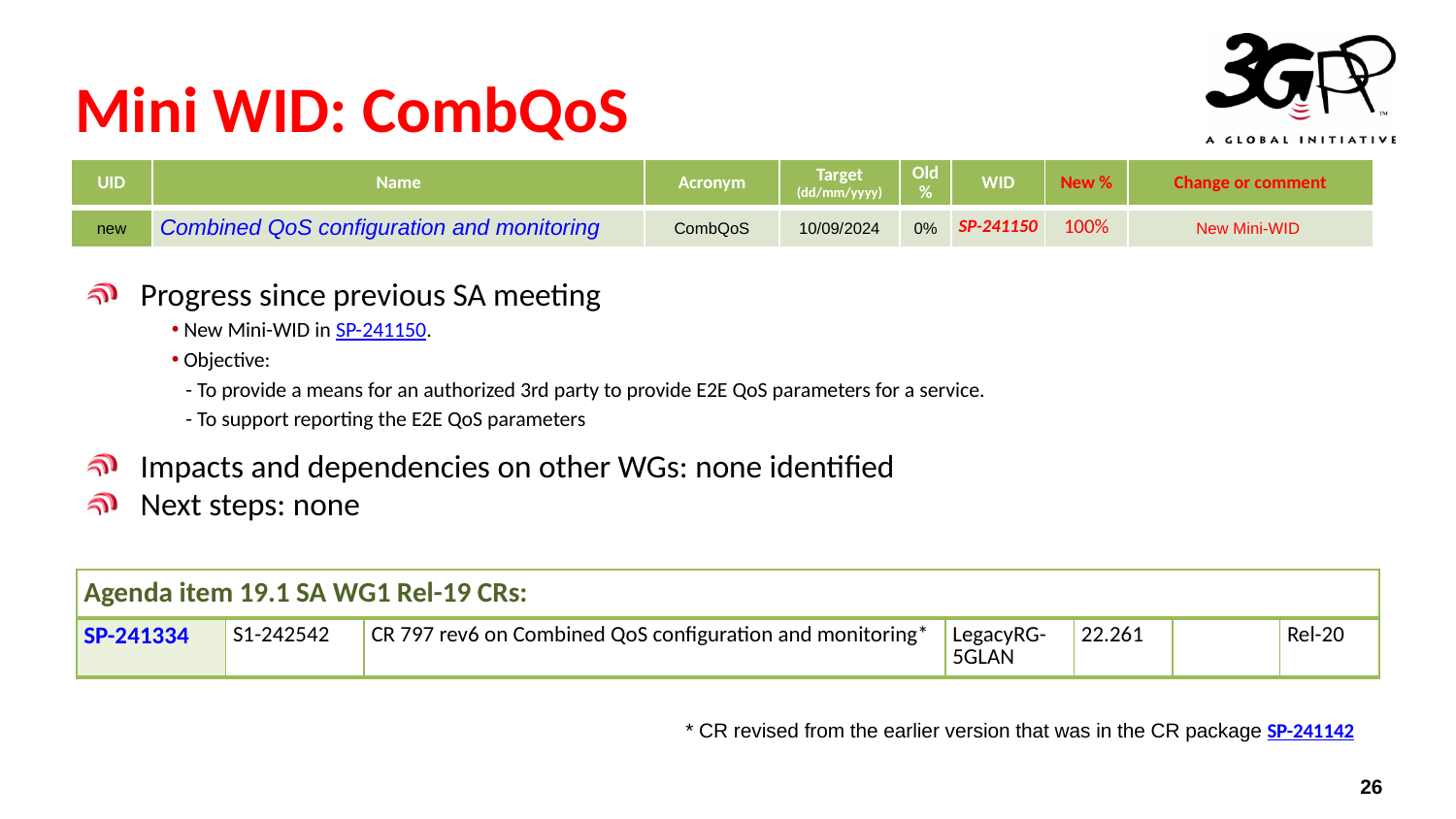

# Mini WID: CombQoS
| UID | Name | Acronym | Target (dd/mm/yyyy) | Old % | WID | New % | Change or comment |
| --- | --- | --- | --- | --- | --- | --- | --- |
| new | Combined QoS configuration and monitoring | CombQoS | 10/09/2024 | 0% | SP-241150 | 100% | New Mini-WID |

Progress since previous SA meeting
 New Mini-WID in SP-241150.
 Objective:
- To provide a means for an authorized 3rd party to provide E2E QoS parameters for a service.
- To support reporting the E2E QoS parameters

Impacts and dependencies on other WGs: none identified
Next steps: none

| Agenda item 19.1 SA WG1 Rel-19 CRs: |  |  |  |  |  |  |
| --- | --- | --- | --- | --- | --- | --- |
| SP-241334 | S1-242542 | CR 797 rev6 on Combined QoS configuration and monitoring\* | LegacyRG-5GLAN | 22.261 |  | Rel-20 |
* CR revised from the earlier version that was in the CR package SP-241142